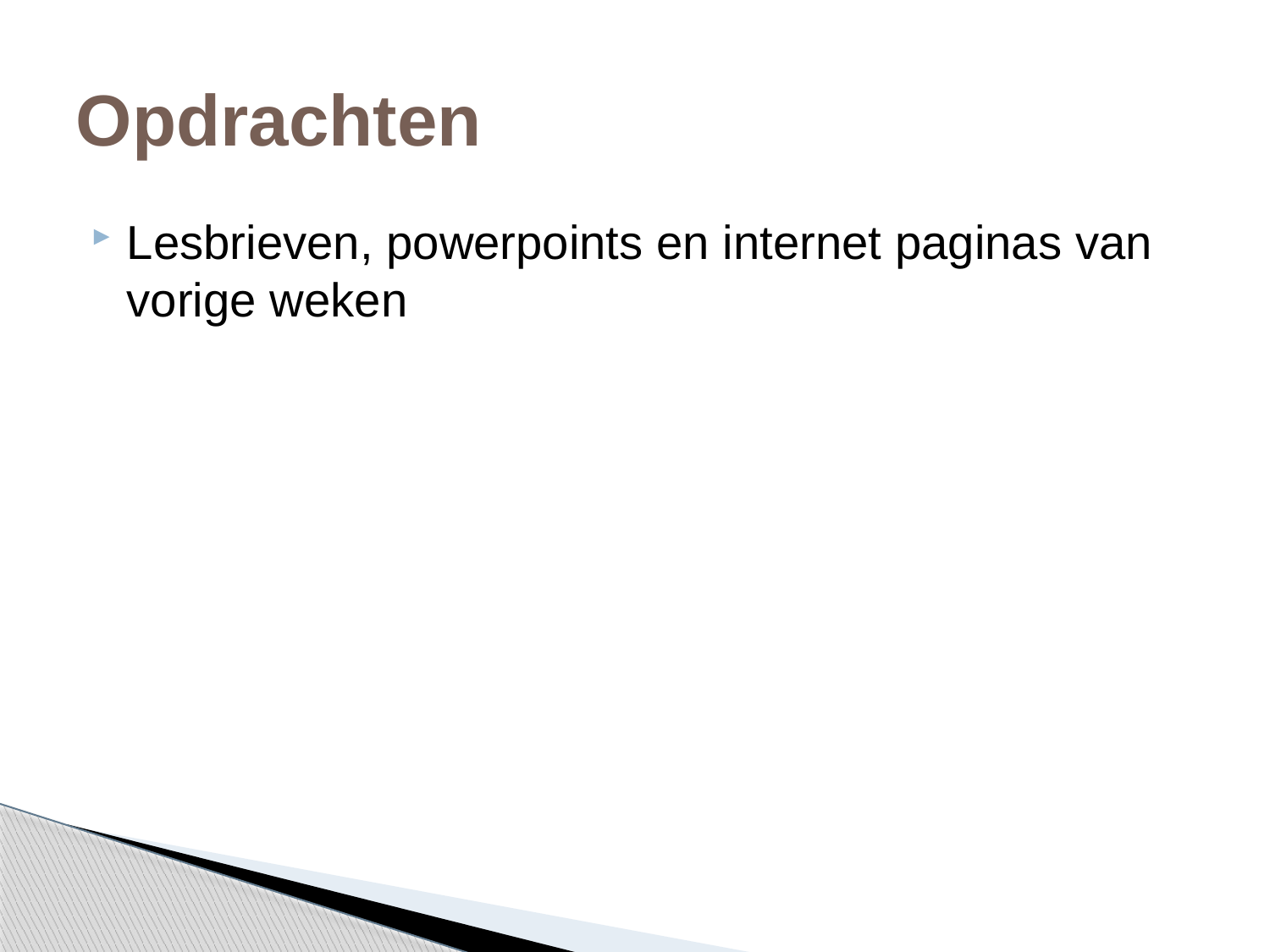

# Opdrachten
Lesbrieven, powerpoints en internet paginas van vorige weken